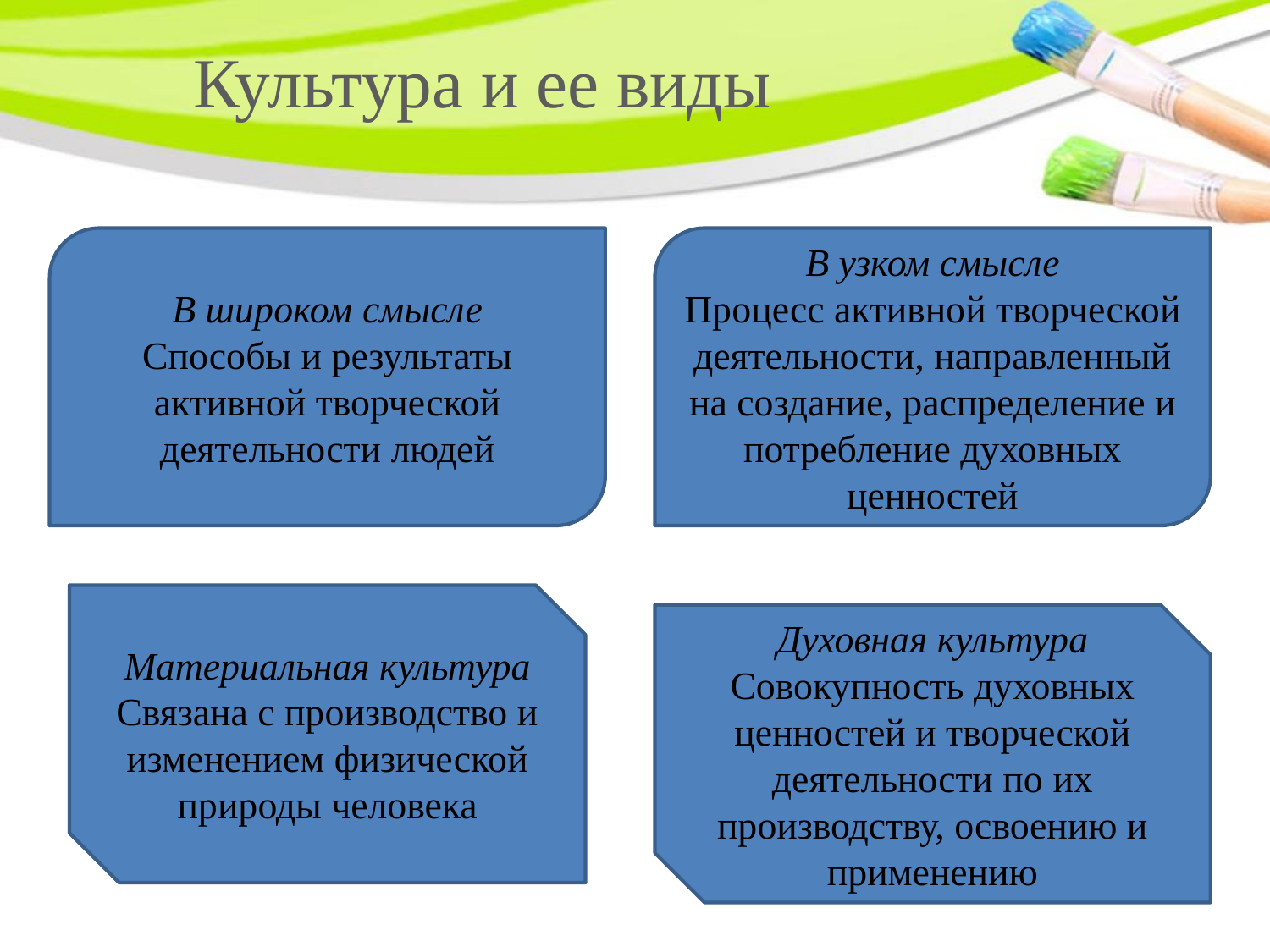

# Культура и ее виды
В широком смысле
Способы и результаты активной творческой деятельности людей
В узком смысле
Процесс активной творческой деятельности, направленный на создание, распределение и потребление духовных ценностей
Материальная культура
Связана с производство и изменением физической природы человека
Духовная культура
Совокупность духовных ценностей и творческой деятельности по их производству, освоению и применению